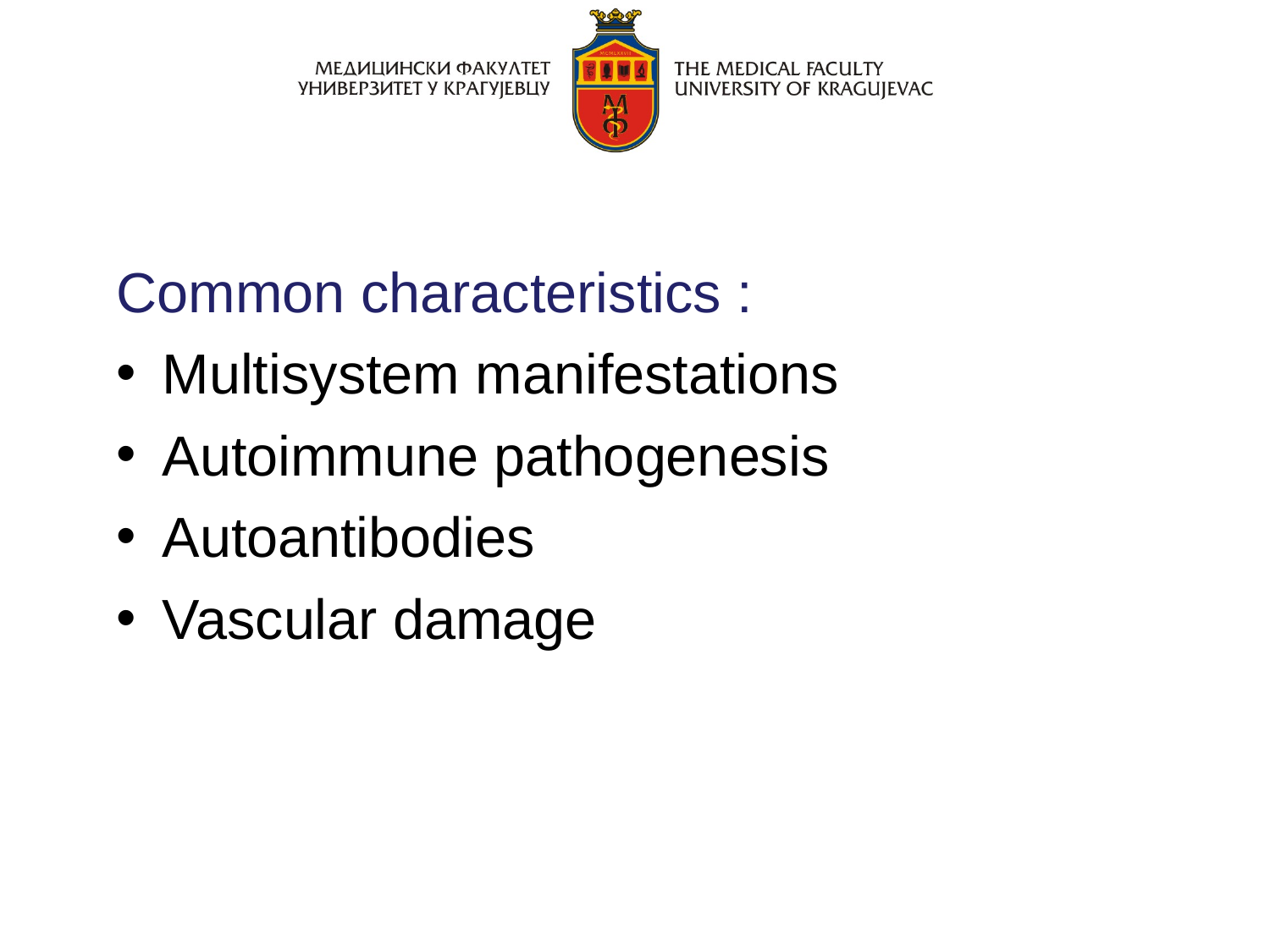

Common characteristics :
Multisystem manifestations
Autoimmune pathogenesis
Autoantibodies
Vascular damage